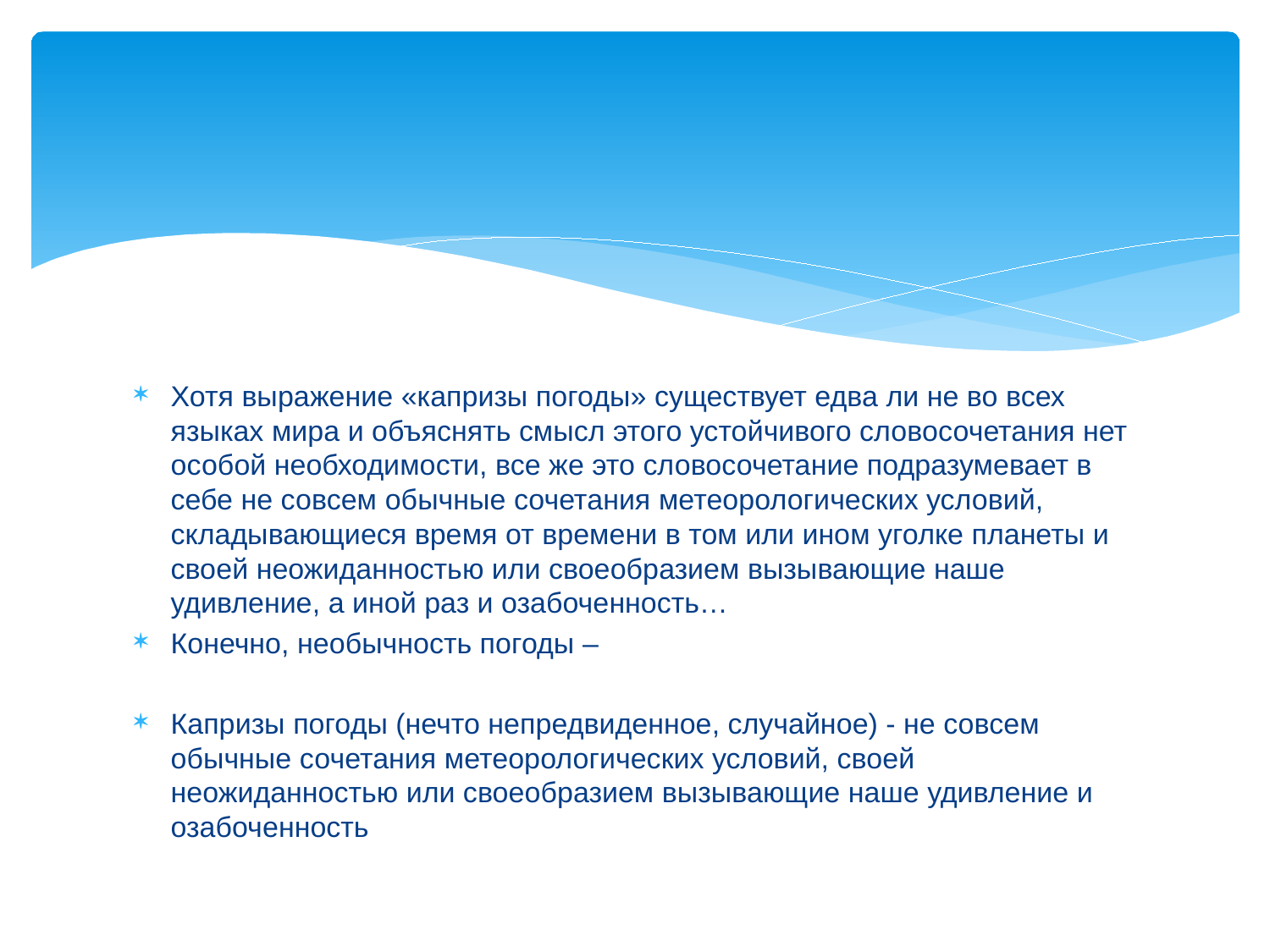

#
Хотя выражение «капризы погоды» существует едва ли не во всех языках мира и объяснять смысл этого устойчивого словосочетания нет особой необходимости, все же это словосочетание подразумевает в себе не совсем обычные сочетания метеорологических условий, складывающиеся время от времени в том или ином уголке планеты и своей неожиданностью или своеобразием вызывающие наше удивление, а иной раз и озабоченность…
Конечно, необычность погоды –

Капризы погоды (нечто непредвиденное, случайное) - не совсем обычные сочетания метеорологических условий, своей неожиданностью или своеобразием вызывающие наше удивление и озабоченность